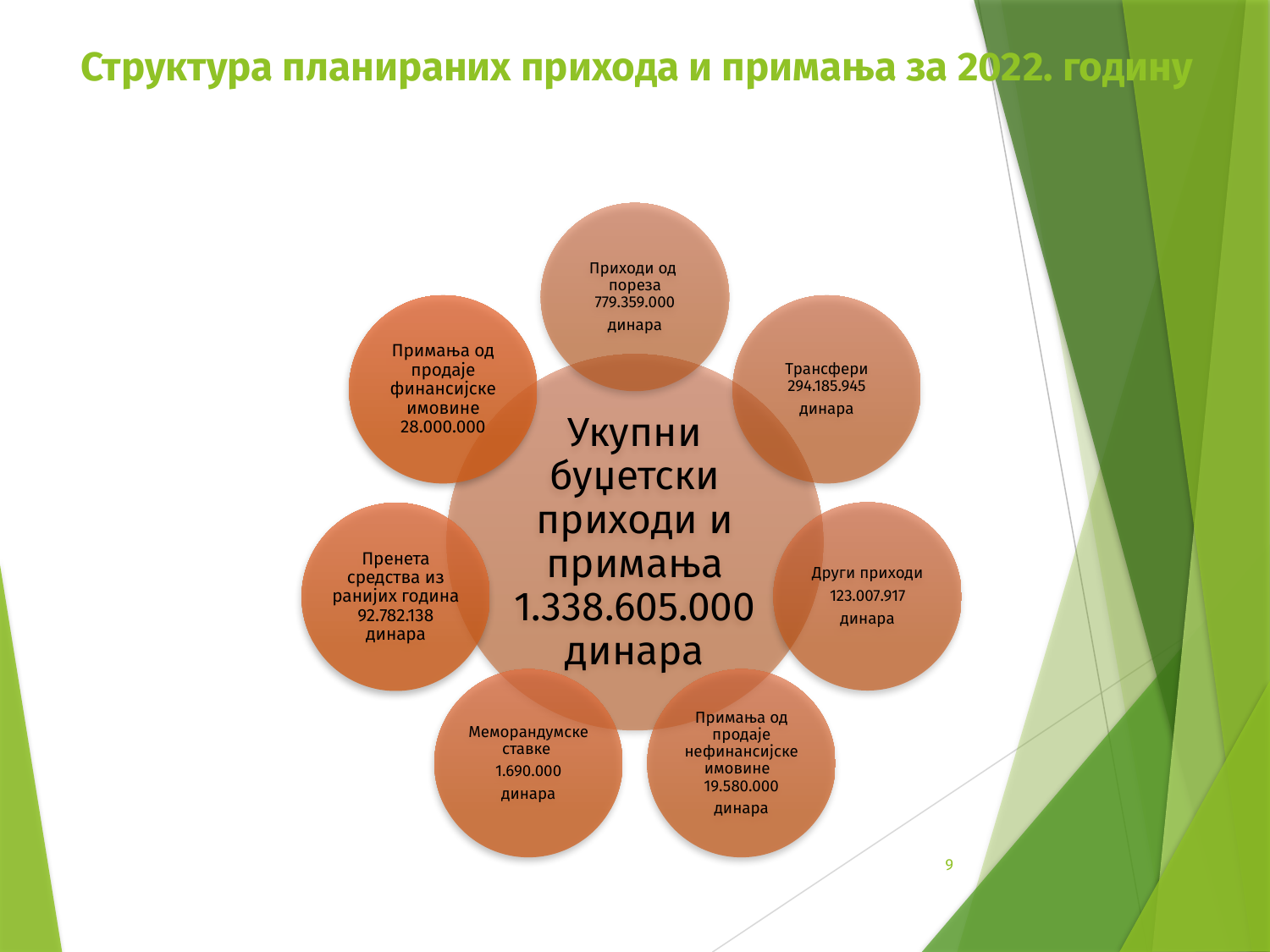

# Структура планираних прихода и примања за 2022. годину
Укупни буџетски приходи и примања 1.338.605.000 динара
Приходи од  пореза 779.359.000
динара
Трансфери 294.185.945
динара
Други приходи
123.007.917
динара
Примања од продаје нефинансијске имовине   19.580.000
динара
Mеморандумске ставке
1.690.000
динара
Пренета средства из ранијих година 92.782.138 динара
Примања од продаје финансијске имовине 28.000.000
9